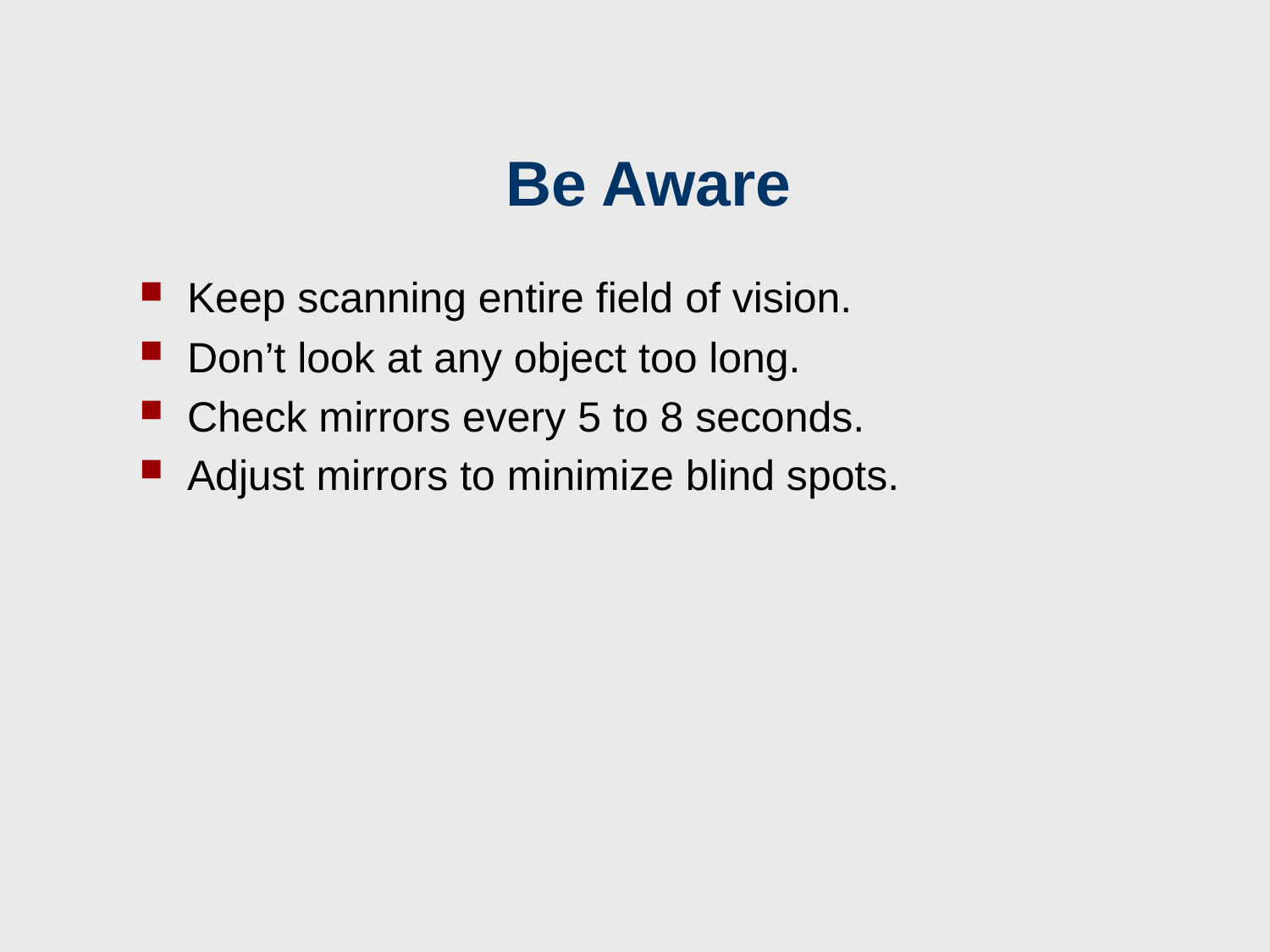

# Be Aware
Keep scanning entire field of vision.
Don’t look at any object too long.
Check mirrors every 5 to 8 seconds.
Adjust mirrors to minimize blind spots.